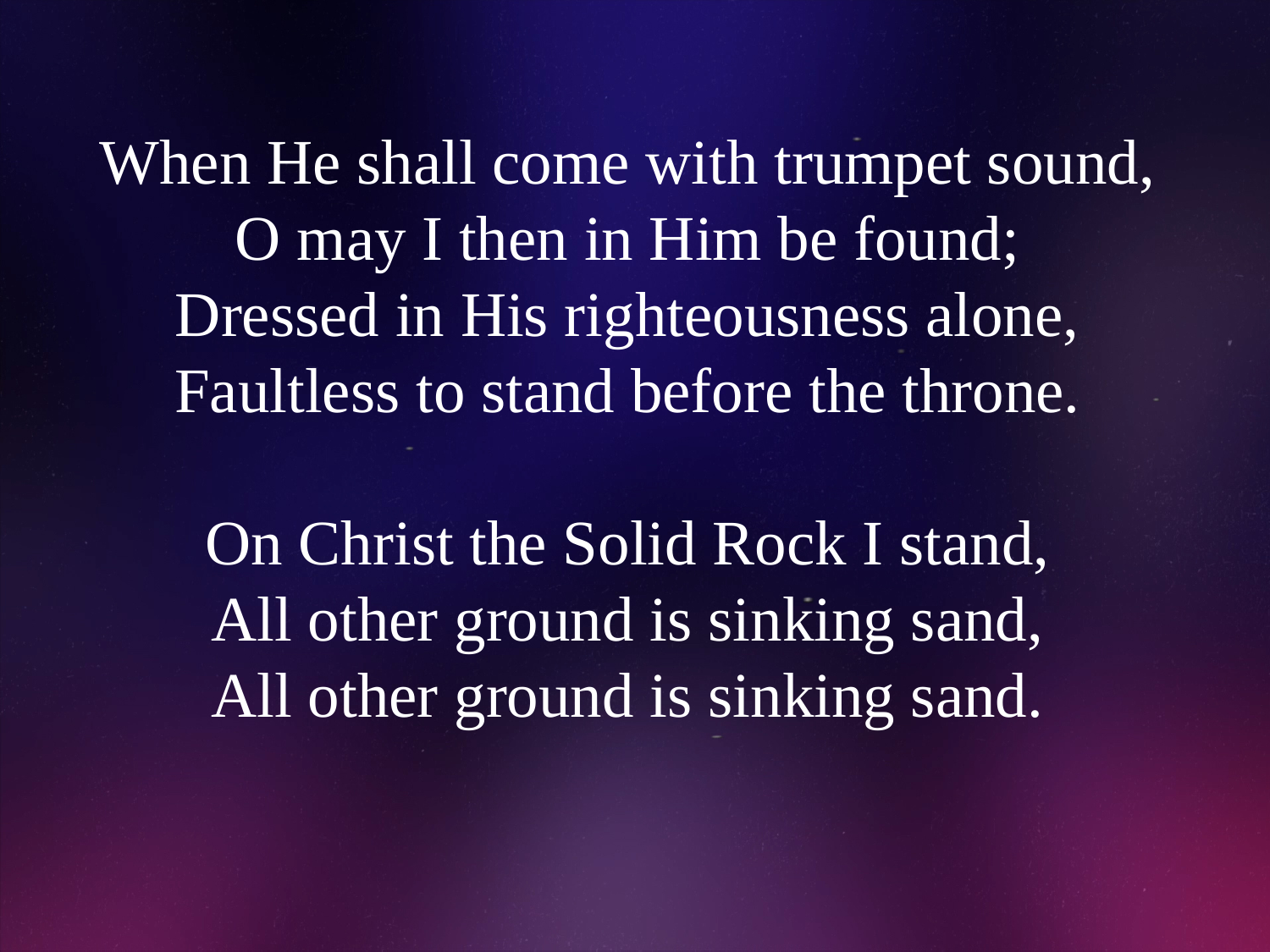

# When He shall come with trumpet sound, O may I then in Him be found; Dressed in His righteousness alone, Faultless to stand before the throne. On Christ the Solid Rock I stand, All other ground is sinking sand, All other ground is sinking sand.